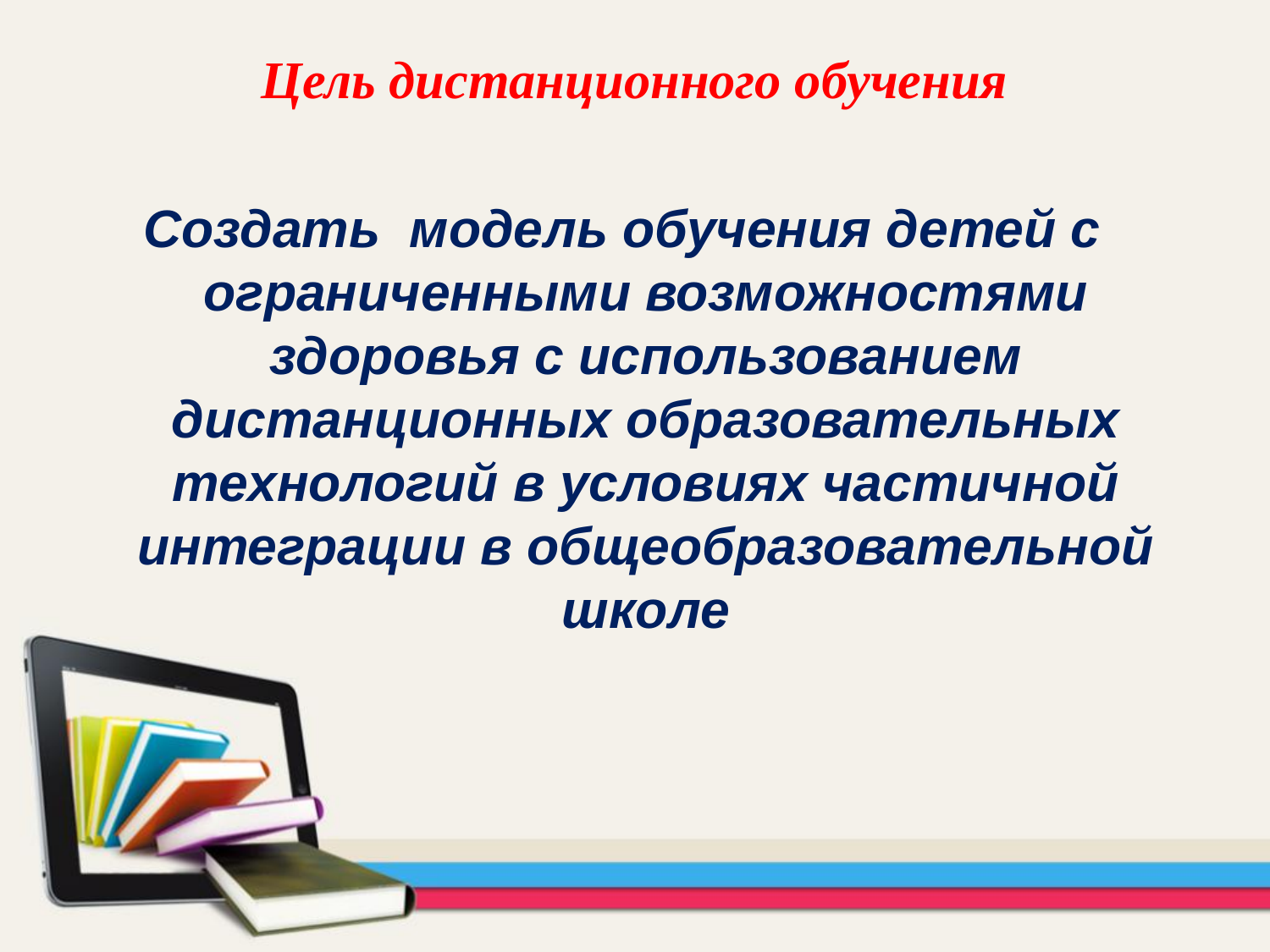

# Цель дистанционного обучения
Создать  модель обучения детей с ограниченными возможностями здоровья с использованием дистанционных образовательных технологий в условиях частичной интеграции в общеобразовательной школе